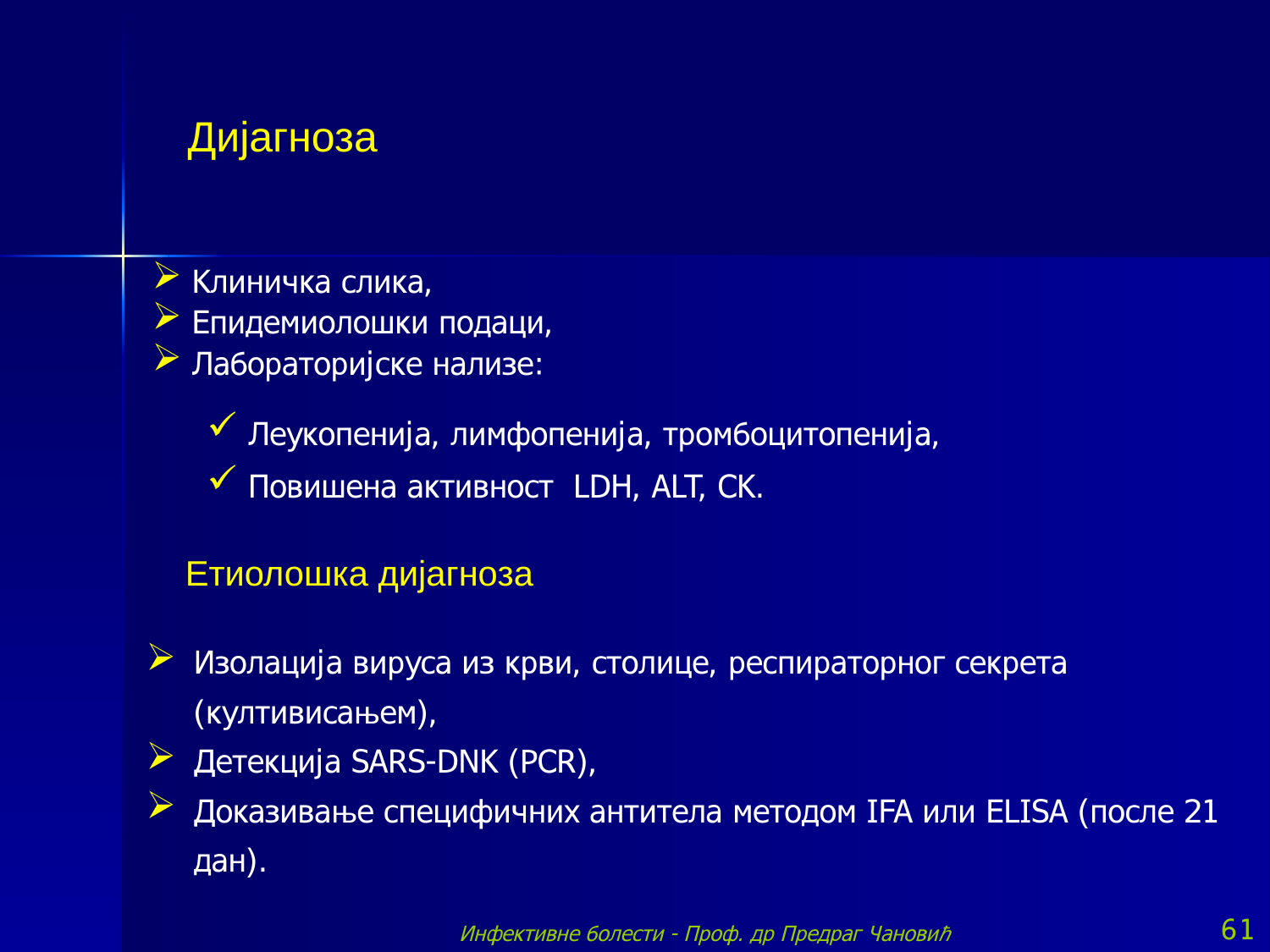

Дијагноза
 Клиничка слика,
 Епидемиолошки подаци,
 Лабораторијске нализе:
 Леукопенија, лимфопенија, тромбоцитопенија,
 Повишена активност  LDH, ALT, CK.
Етиолошка дијагноза
Изолација вируса из крви, столице, респираторног секрета (култивисањем),
Детекција SARS-DNK (PCR),
Доказивање специфичних антитела методом IFA или ELISA (после 21 дан).
Инфективне болести - Проф. др Предраг Чановић
61